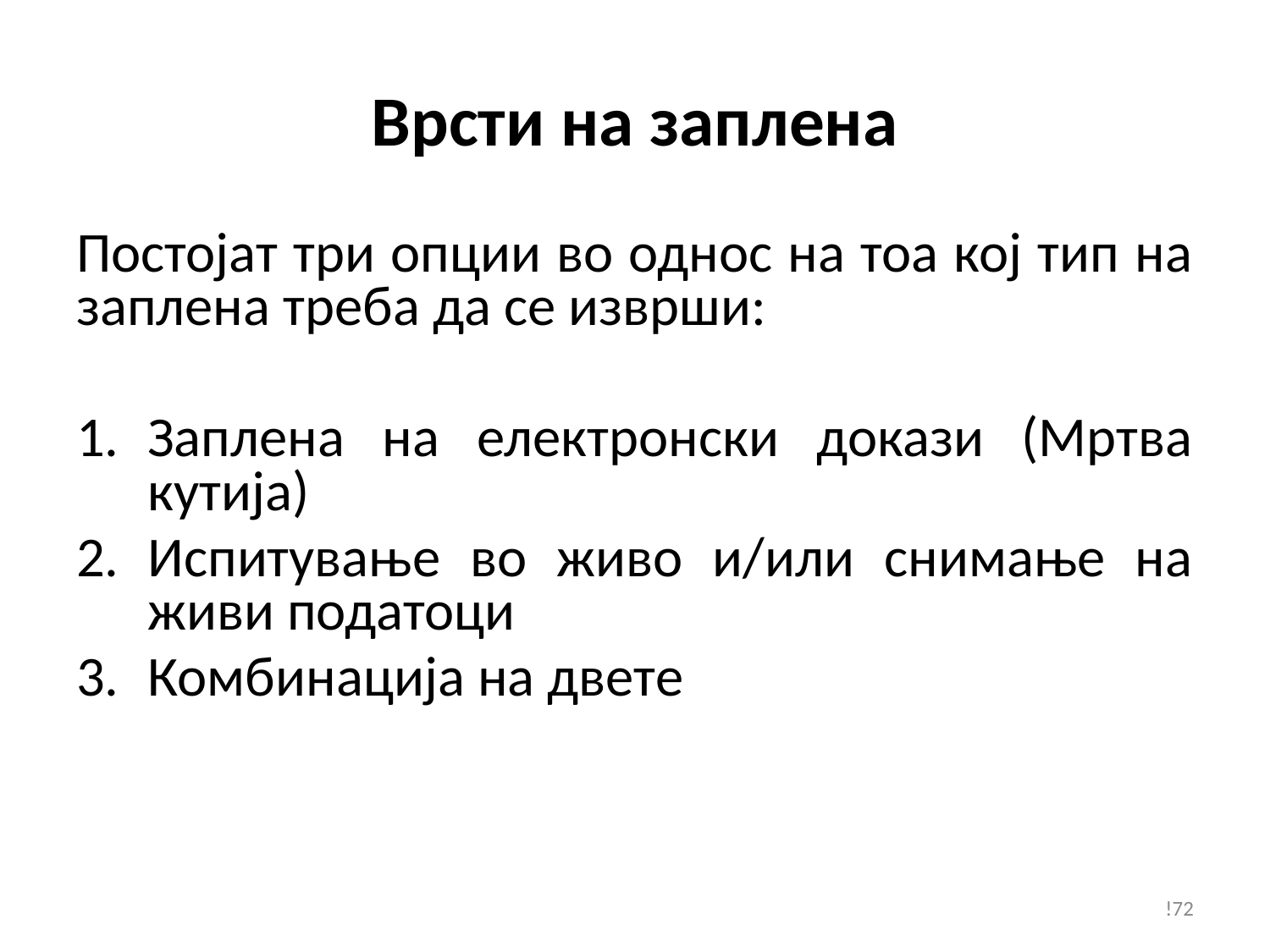

# Врсти на заплена
Постојат три опции во однос на тоа кој тип на заплена треба да се изврши:

Заплена на електронски докази (Мртва кутија)
Испитување во живо и/или снимање на живи податоци
Комбинација на двете

!72